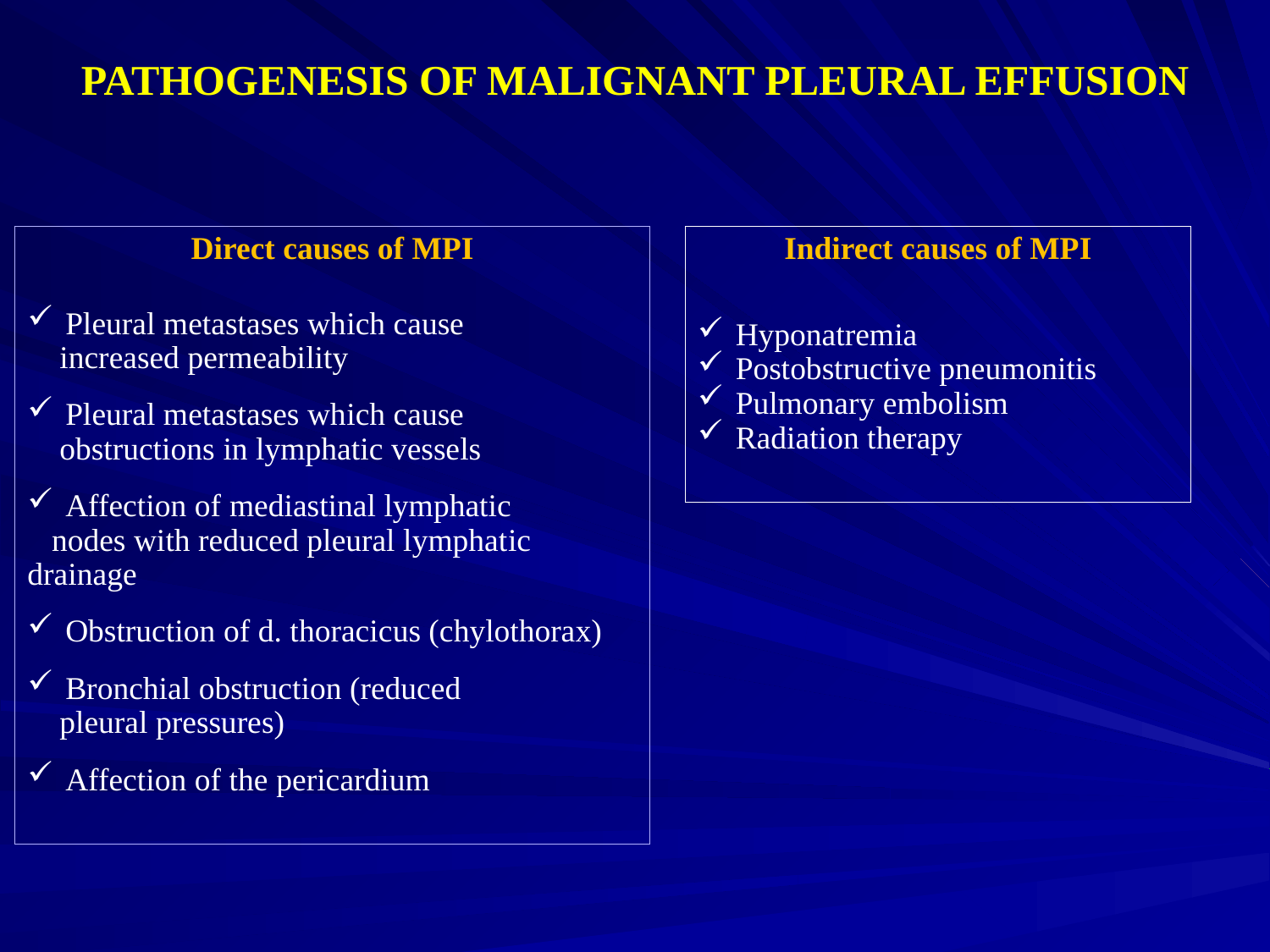

PATHOGENESIS OF MALIGNANT PLEURAL EFFUSION
Direct causes of MPI

 Pleural metastases which cause
    increased permeability

 Pleural metastases which cause
    obstructions in lymphatic vessels

 Affection of mediastinal lymphatic
   nodes with reduced pleural lymphatic drainage

 Obstruction of d. thoracicus (chylothorax)

 Bronchial obstruction (reduced
    pleural pressures)

 Affection of the pericardium

Indirect causes of MPI

 Hyponatremia
 Postobstructive pneumonitis
 Pulmonary embolism
 Radiation therapy